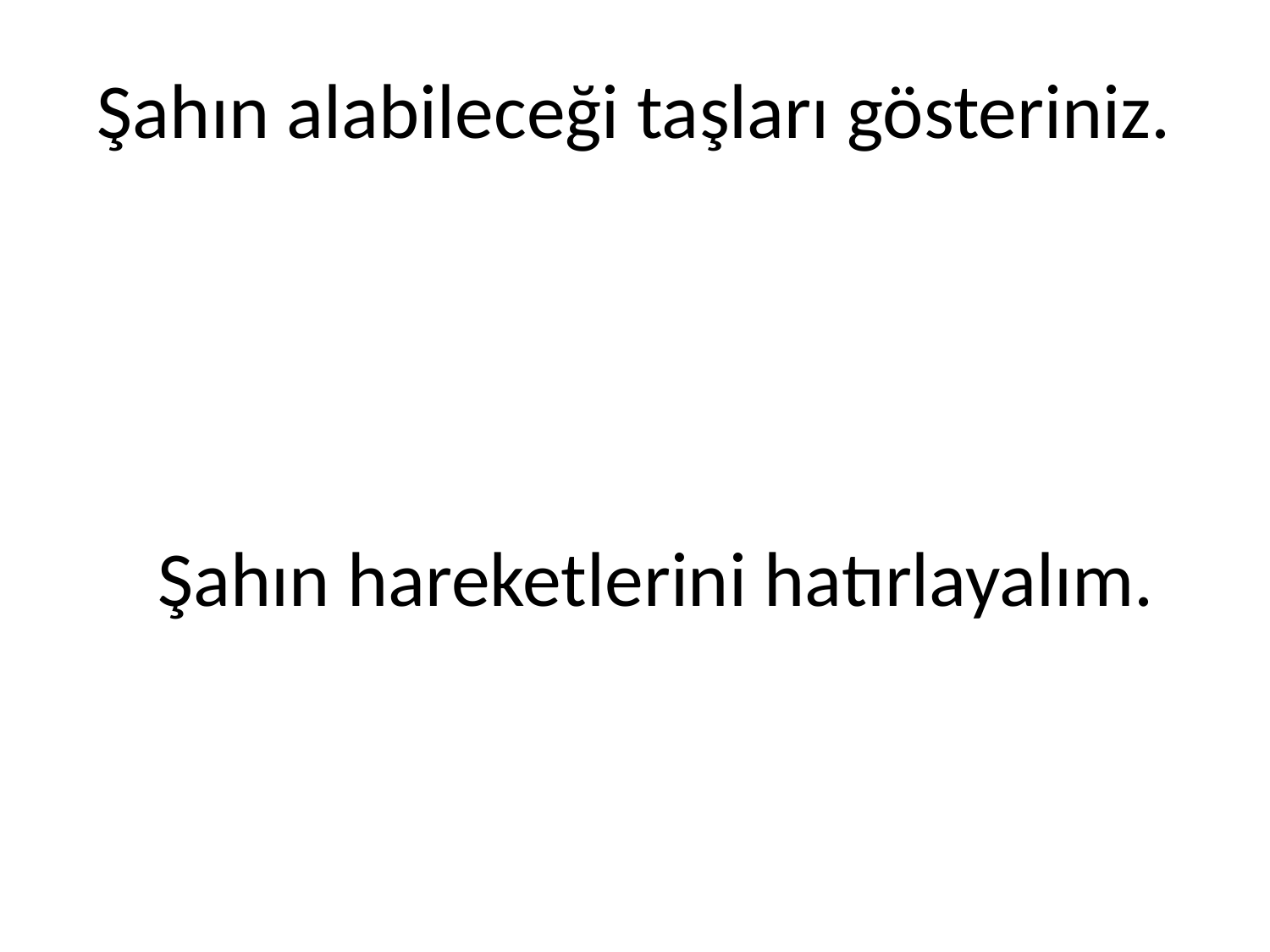

# Şahın alabileceği taşları gösteriniz.
Şahın hareketlerini hatırlayalım.